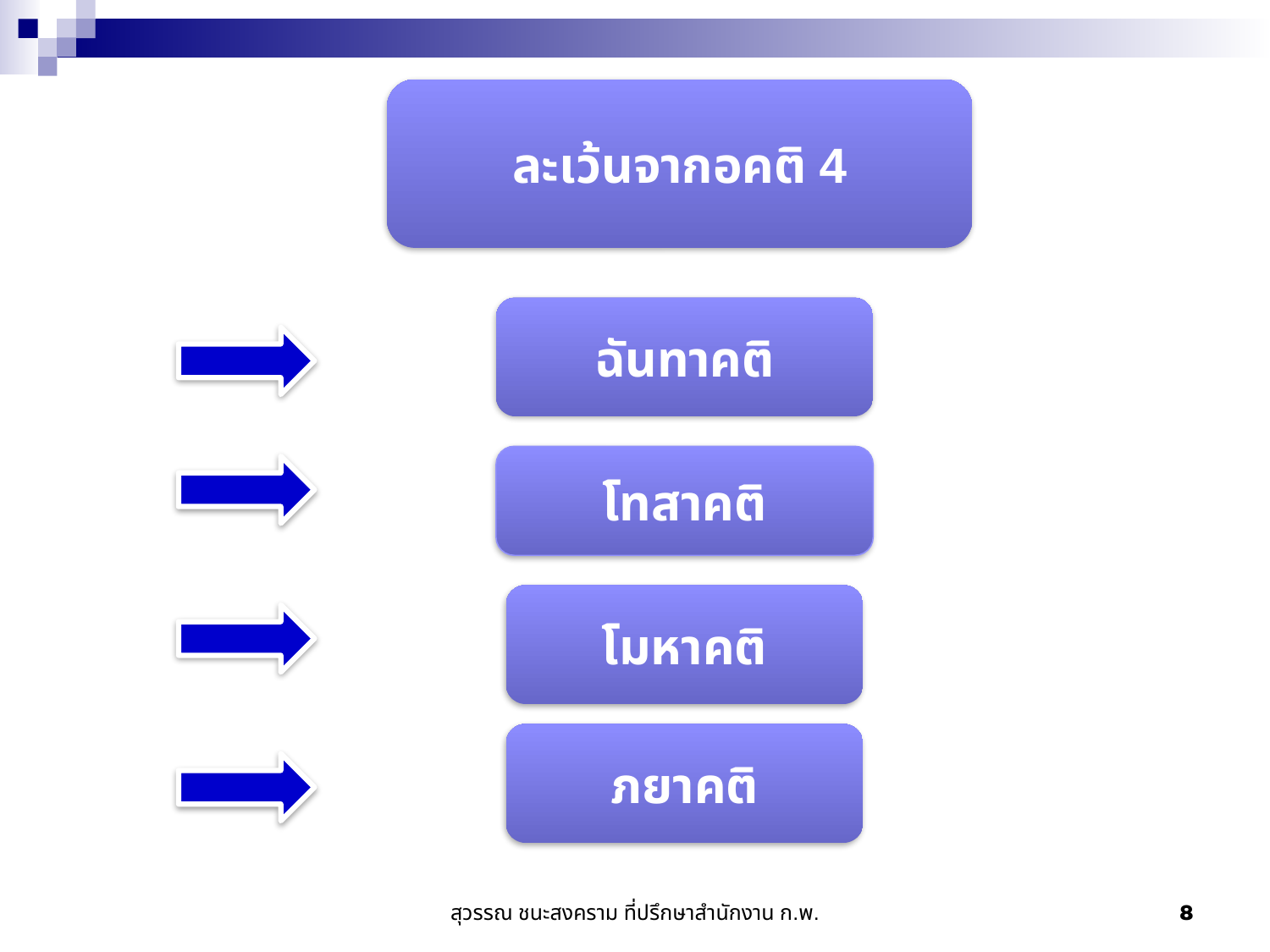

ละเว้นจากอคติ 4
ฉันทาคติ

โทสาคติ

โมหาคติ

ภยาคติ

สุวรรณ ชนะสงคราม ที่ปรึกษาสำนักงาน ก.พ.
8